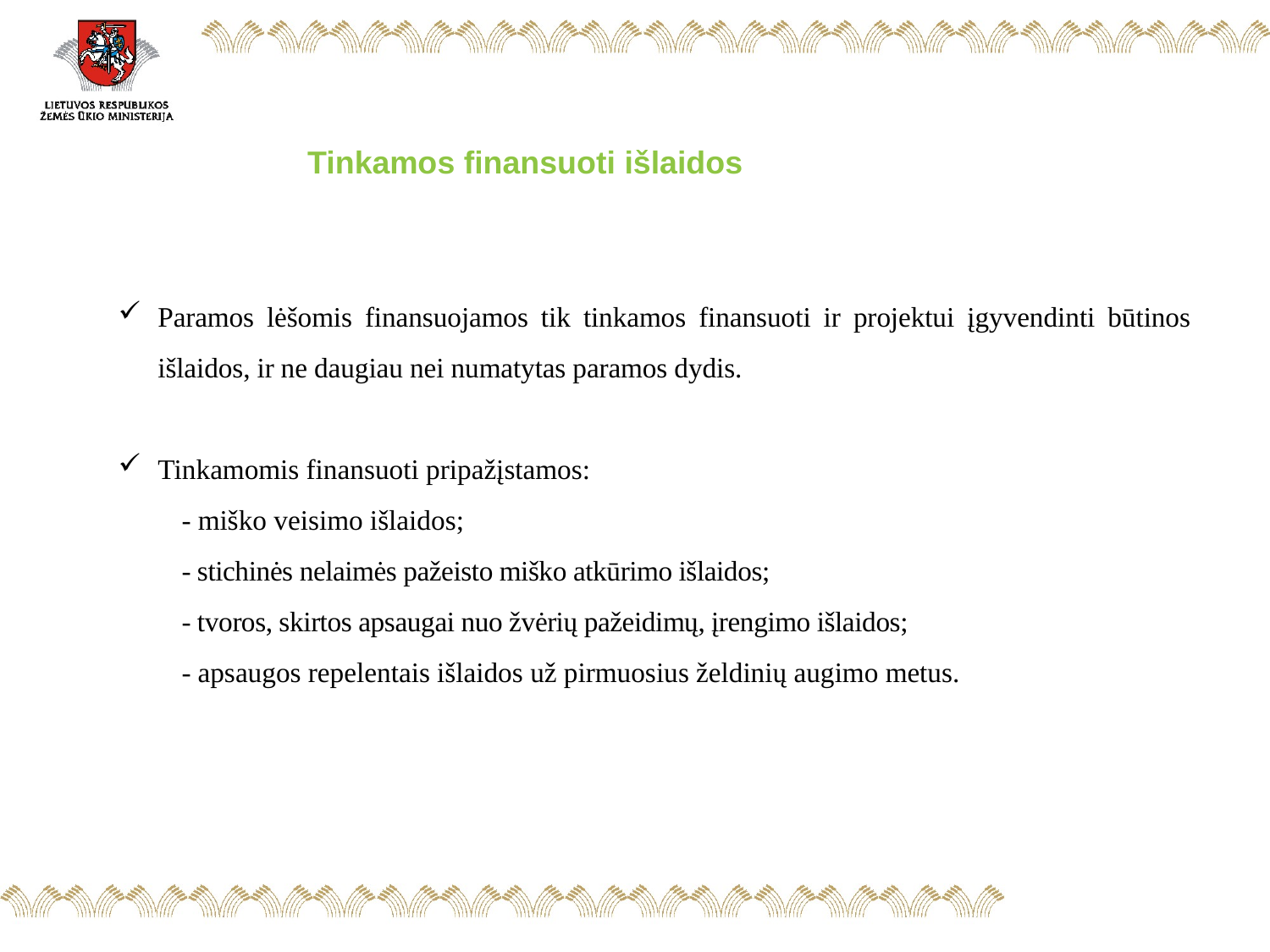

Tinkamos finansuoti išlaidos
Paramos lėšomis finansuojamos tik tinkamos finansuoti ir projektui įgyvendinti būtinos išlaidos, ir ne daugiau nei numatytas paramos dydis.

Tinkamomis finansuoti pripažįstamos:
- miško veisimo išlaidos;
- stichinės nelaimės pažeisto miško atkūrimo išlaidos;
- tvoros, skirtos apsaugai nuo žvėrių pažeidimų, įrengimo išlaidos;
- apsaugos repelentais išlaidos už pirmuosius želdinių augimo metus.